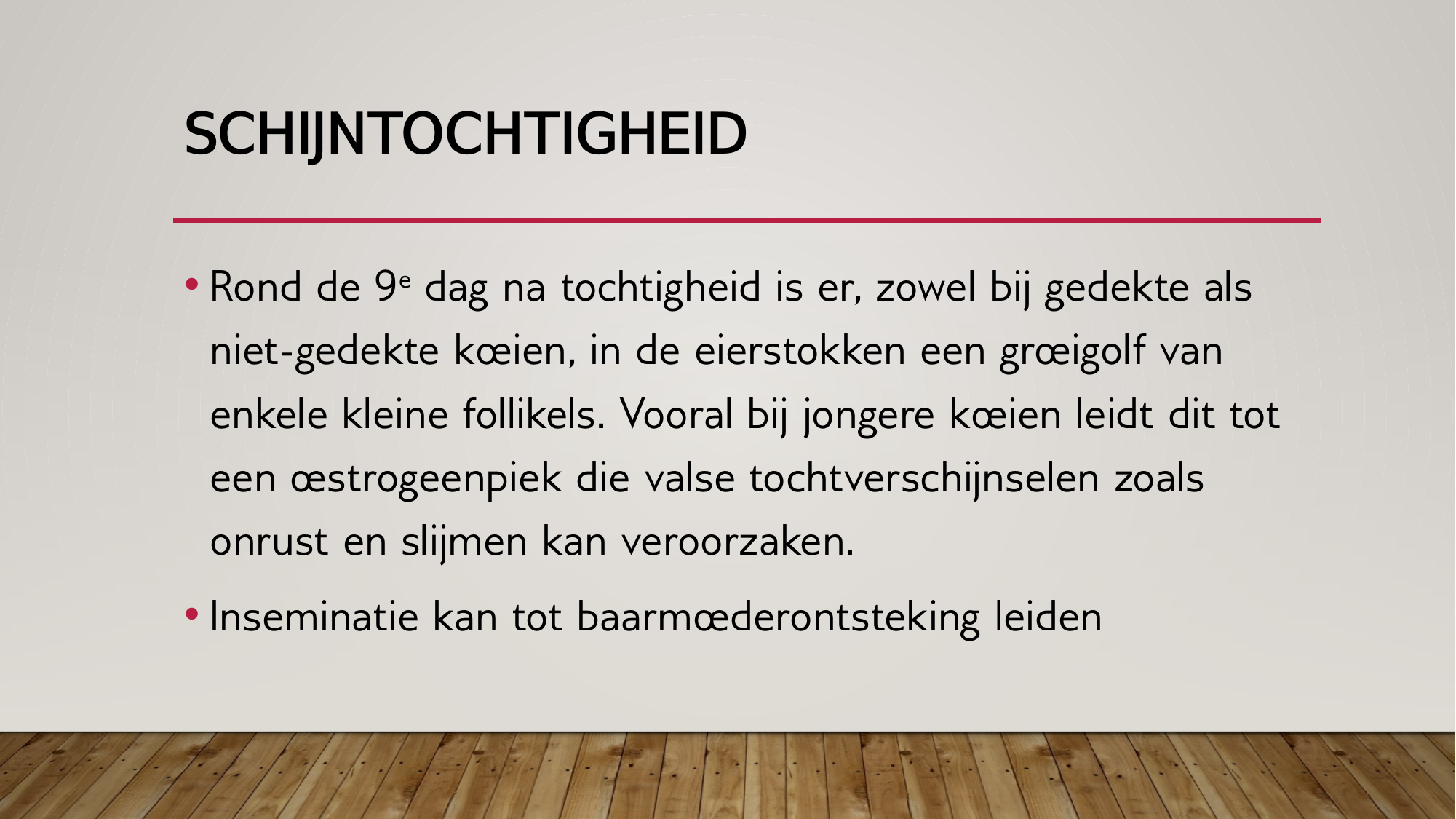

# schijntochtigheid
Rond de 9e dag na tochtigheid is er, zowel bij gedekte als niet-gedekte koeien, in de eierstokken een groeigolf van enkele kleine follikels. Vooral bij jongere koeien leidt dit tot een oestrogeenpiek die valse tochtverschijnselen zoals onrust en slijmen kan veroorzaken.
Inseminatie kan tot baarmoederontsteking leiden